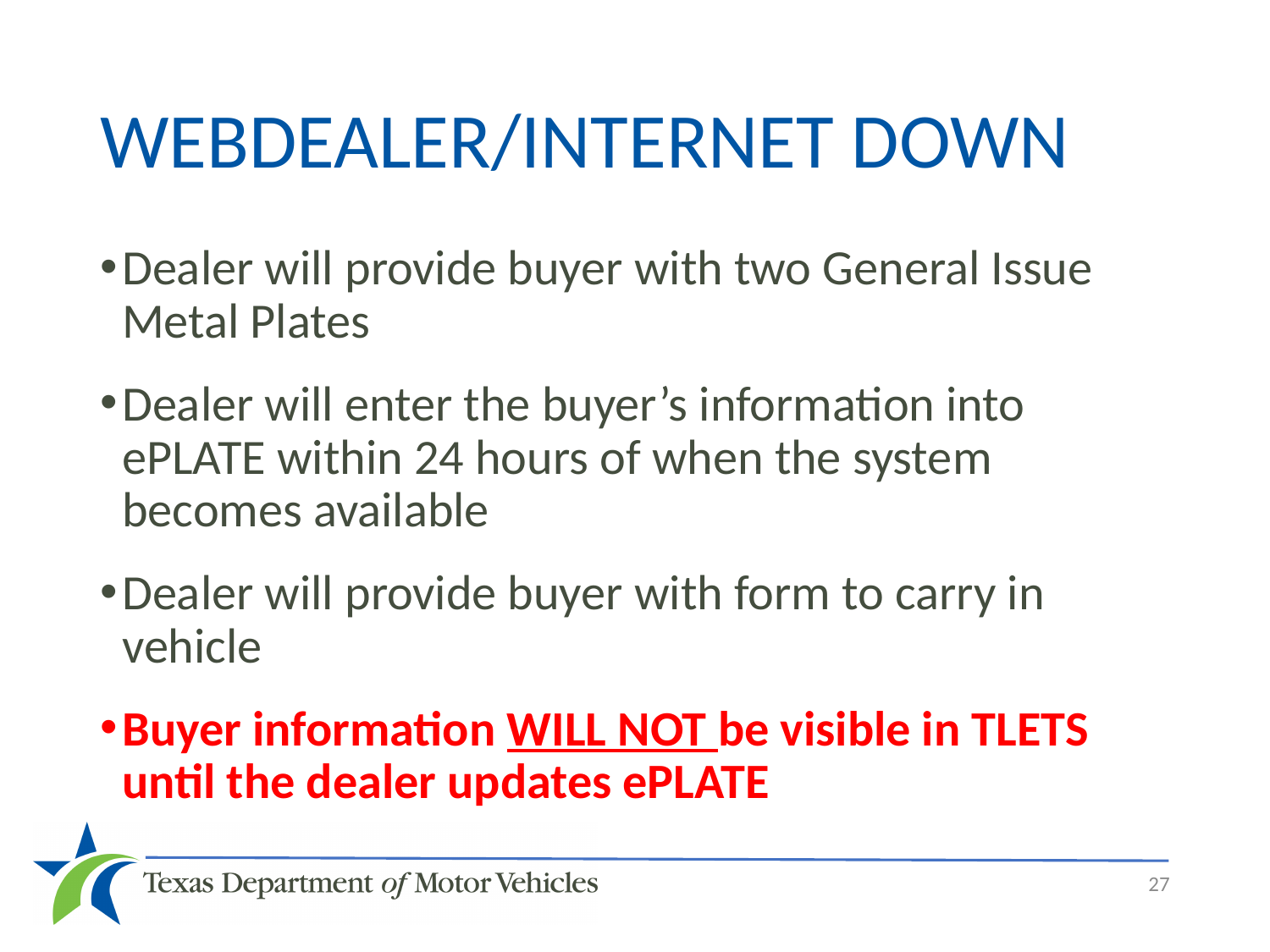

# WEBDEALER/INTERNET DOWN
Dealer will provide buyer with two General Issue Metal Plates
Dealer will enter the buyer’s information into ePLATE within 24 hours of when the system becomes available
Dealer will provide buyer with form to carry in vehicle
Buyer information WILL NOT be visible in TLETS until the dealer updates ePLATE

27